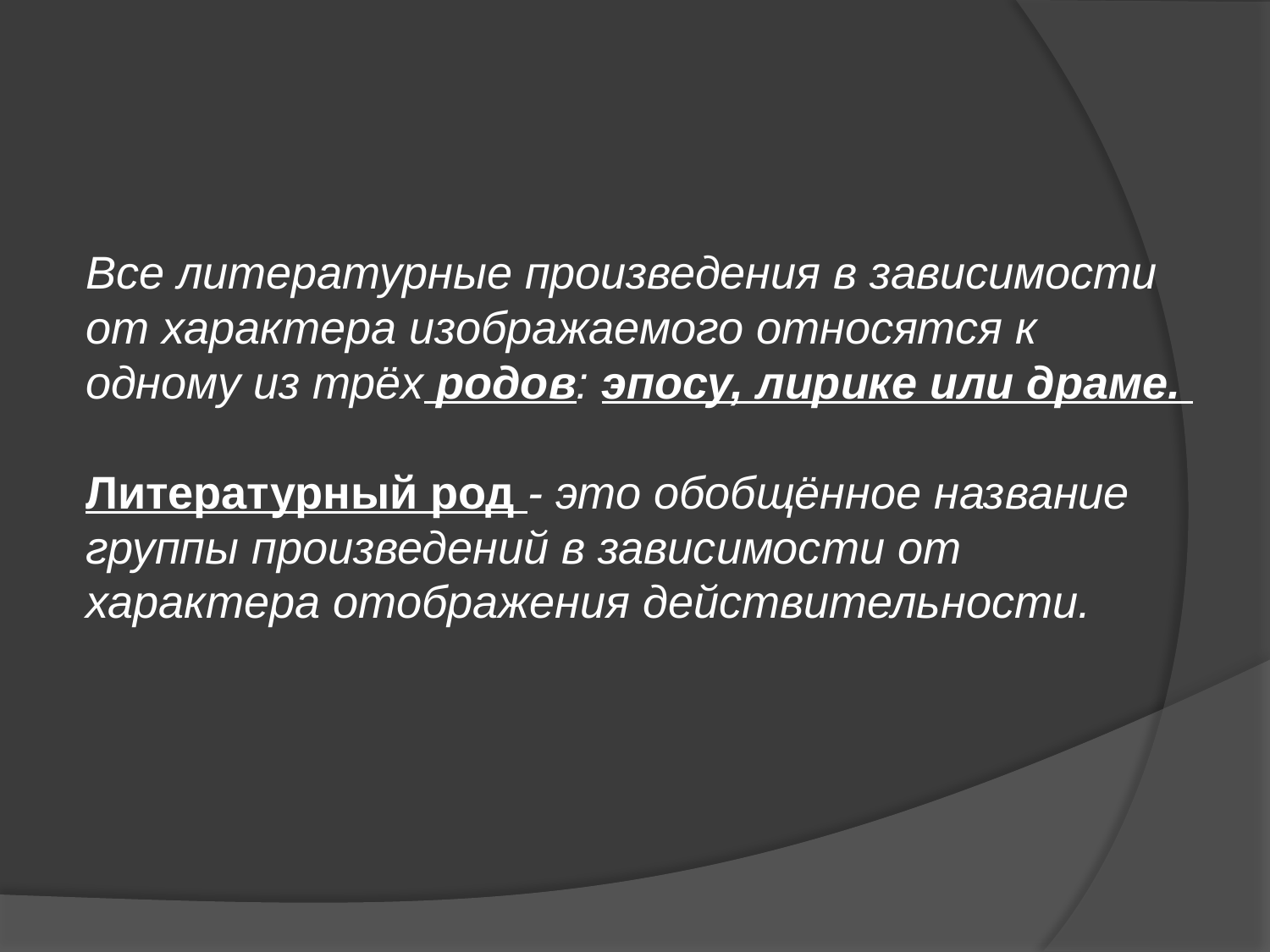

# Все литературные произведения в зависимости от характера изображаемого относятся к одному из трёх родов: эпосу, лирике или драме. Литературный род - это обобщённое название группы произведений в зависимости от характера отображения действительности.